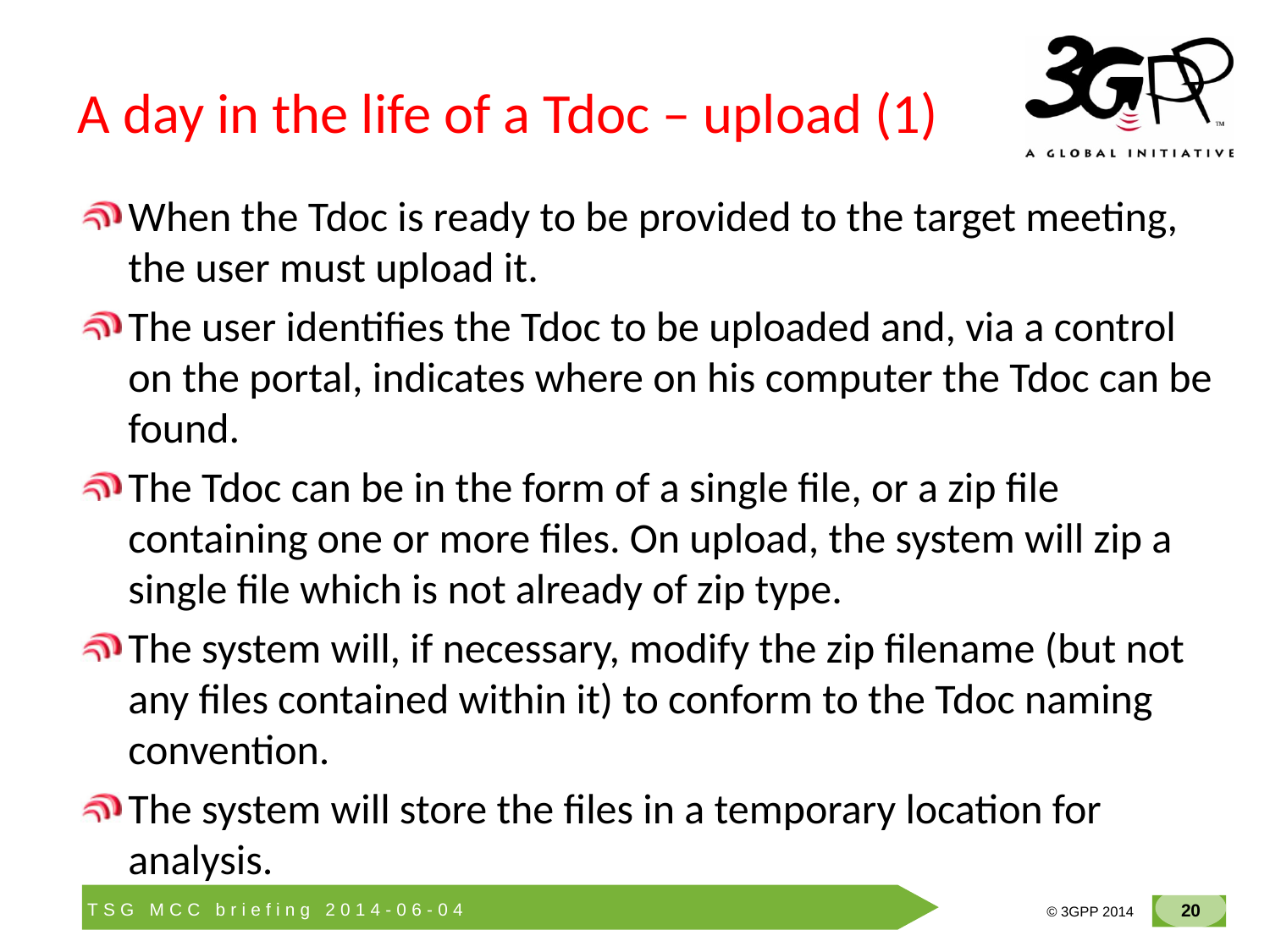

# A day in the life of a Tdoc – upload (1)
When the Tdoc is ready to be provided to the target meeting, the user must upload it.
The user identifies the Tdoc to be uploaded and, via a control on the portal, indicates where on his computer the Tdoc can be found.
The Tdoc can be in the form of a single file, or a zip file containing one or more files. On upload, the system will zip a single file which is not already of zip type.
The system will, if necessary, modify the zip filename (but not any files contained within it) to conform to the Tdoc naming convention.
The system will store the files in a temporary location for analysis.